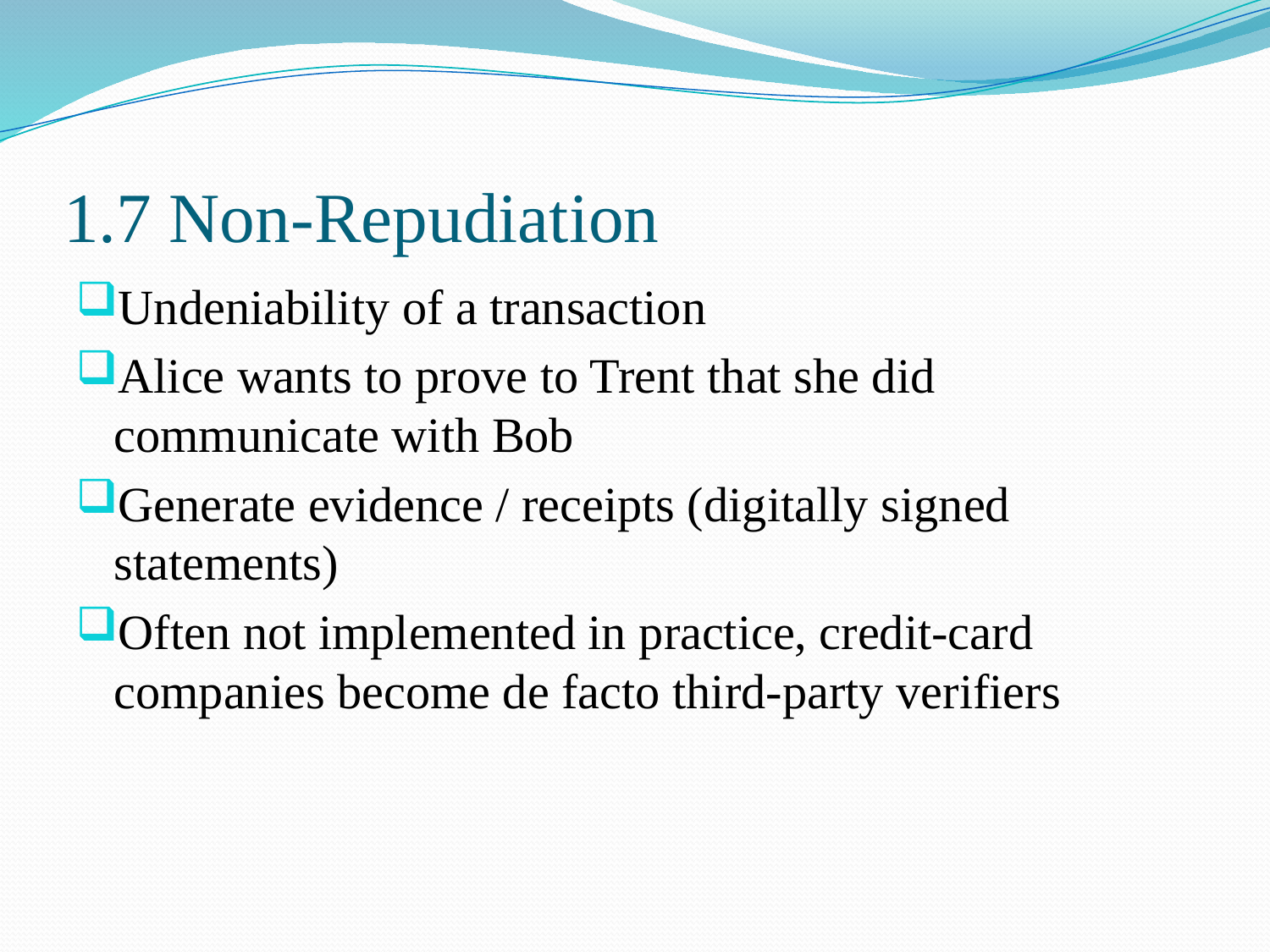

# 1.7 Non-Repudiation
Undeniability of a transaction
Alice wants to prove to Trent that she did communicate with Bob
Generate evidence / receipts (digitally signed statements)
Often not implemented in practice, credit-card companies become de facto third-party verifiers